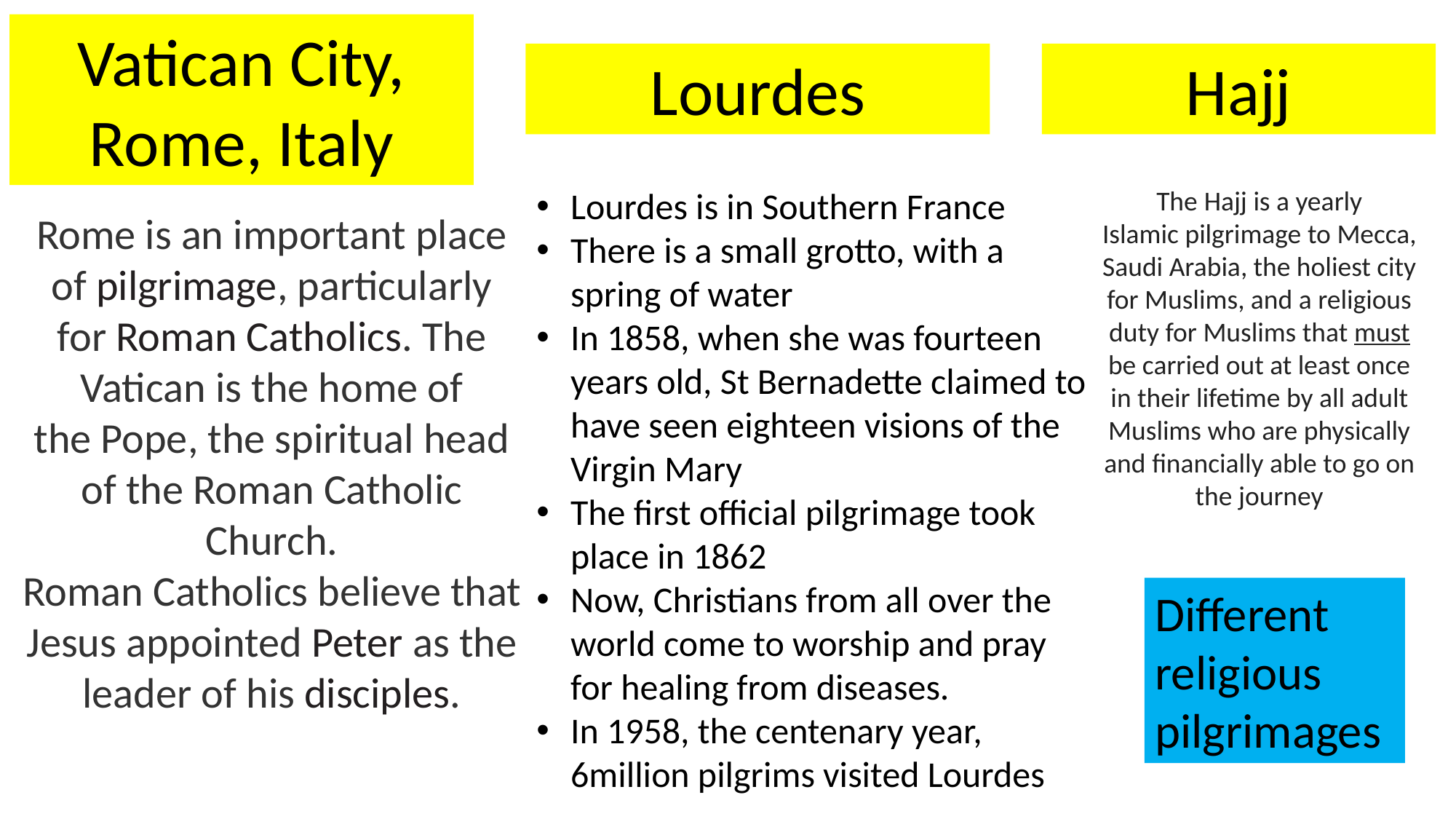

Vatican City, Rome, Italy
Lourdes
Hajj
Lourdes is in Southern France
There is a small grotto, with a spring of water
In 1858, when she was fourteen years old, St Bernadette claimed to have seen eighteen visions of the Virgin Mary
The first official pilgrimage took place in 1862
Now, Christians from all over the world come to worship and pray for healing from diseases.
In 1958, the centenary year, 6million pilgrims visited Lourdes

The Hajj is a yearly Islamic pilgrimage to Mecca, Saudi Arabia, the holiest city for Muslims, and a religious duty for Muslims that must be carried out at least once in their lifetime by all adult Muslims who are physically and financially able to go on the journey
Rome is an important place of pilgrimage, particularly for Roman Catholics. The Vatican is the home of the Pope, the spiritual head of the Roman Catholic Church.
Roman Catholics believe that Jesus appointed Peter as the leader of his disciples.
Different religious pilgrimages